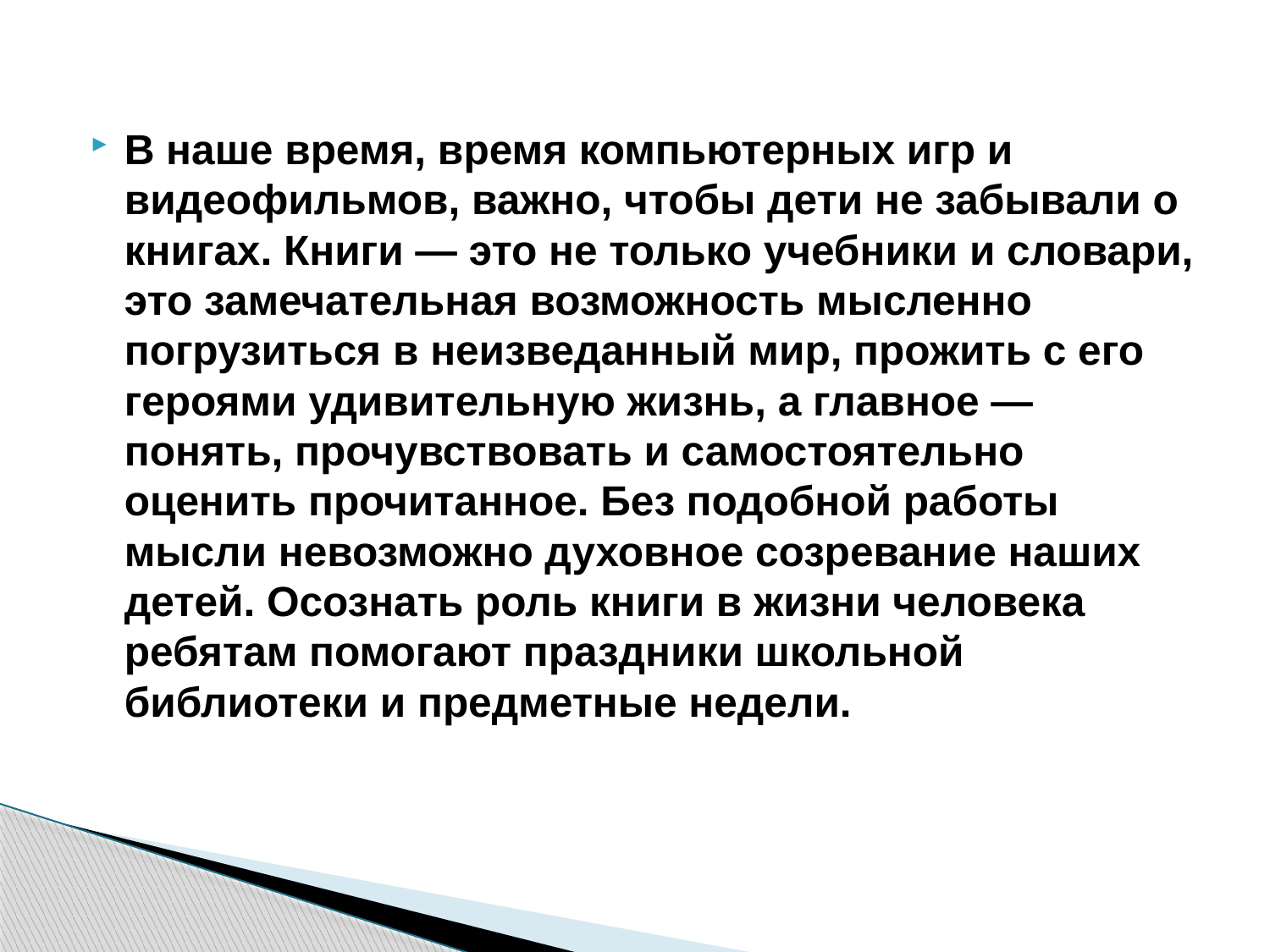

В наше время, время компьютерных игр и видеофильмов, важно, чтобы дети не забывали о книгах. Книги — это не только учебники и словари, это замечательная возможность мысленно погрузиться в неизведанный мир, прожить с его героями удивительную жизнь, а главное — понять, прочувствовать и самостоятельно оценить прочитанное. Без подобной работы мысли невозможно духовное созревание наших детей. Осознать роль книги в жизни человека ребятам помогают праздники школьной библиотеки и предметные недели.